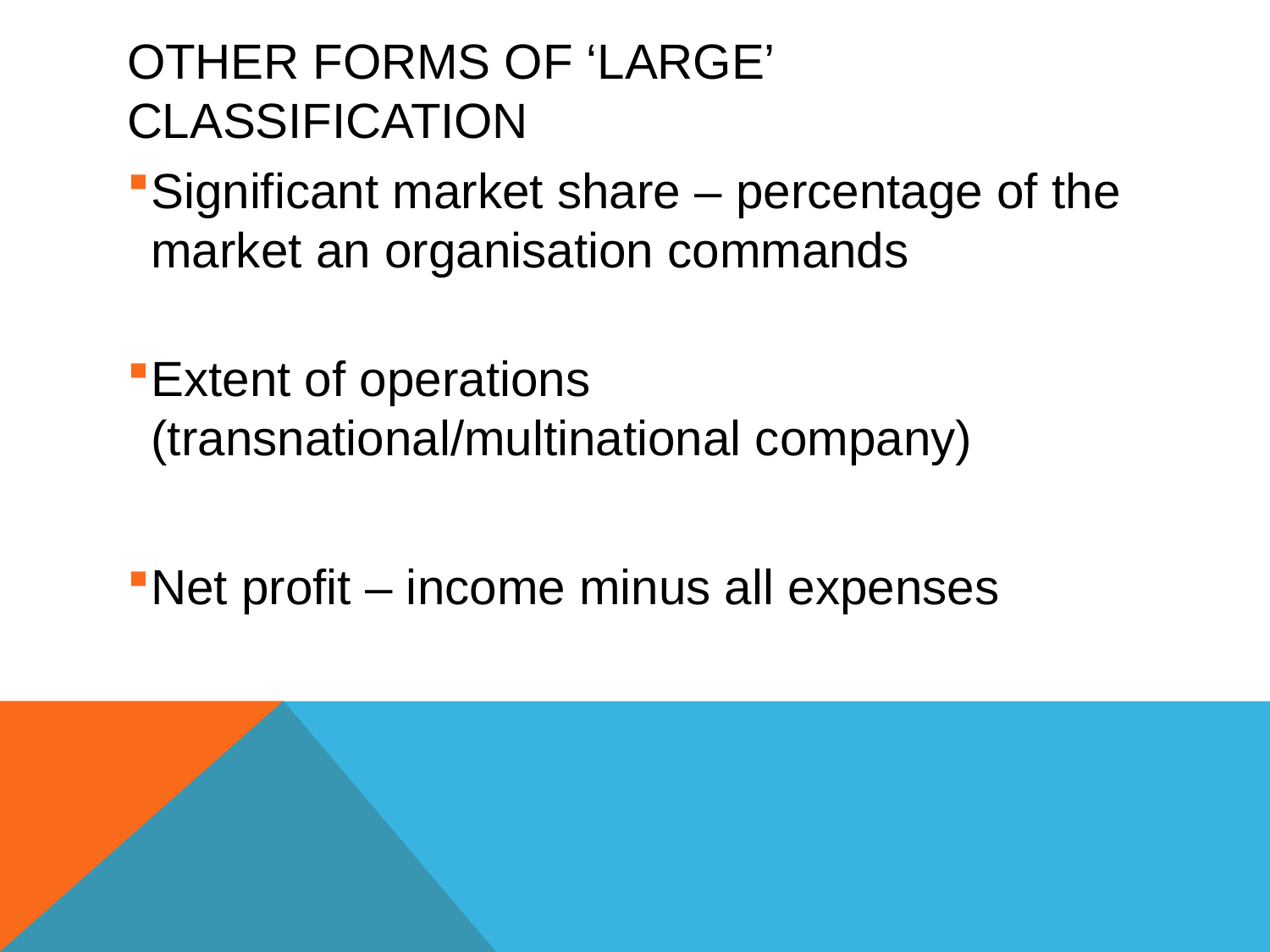

# Other forms of ‘large’ classification
Significant market share – percentage of the market an organisation commands

Extent of operations (transnational/multinational company)

Net profit – income minus all expenses